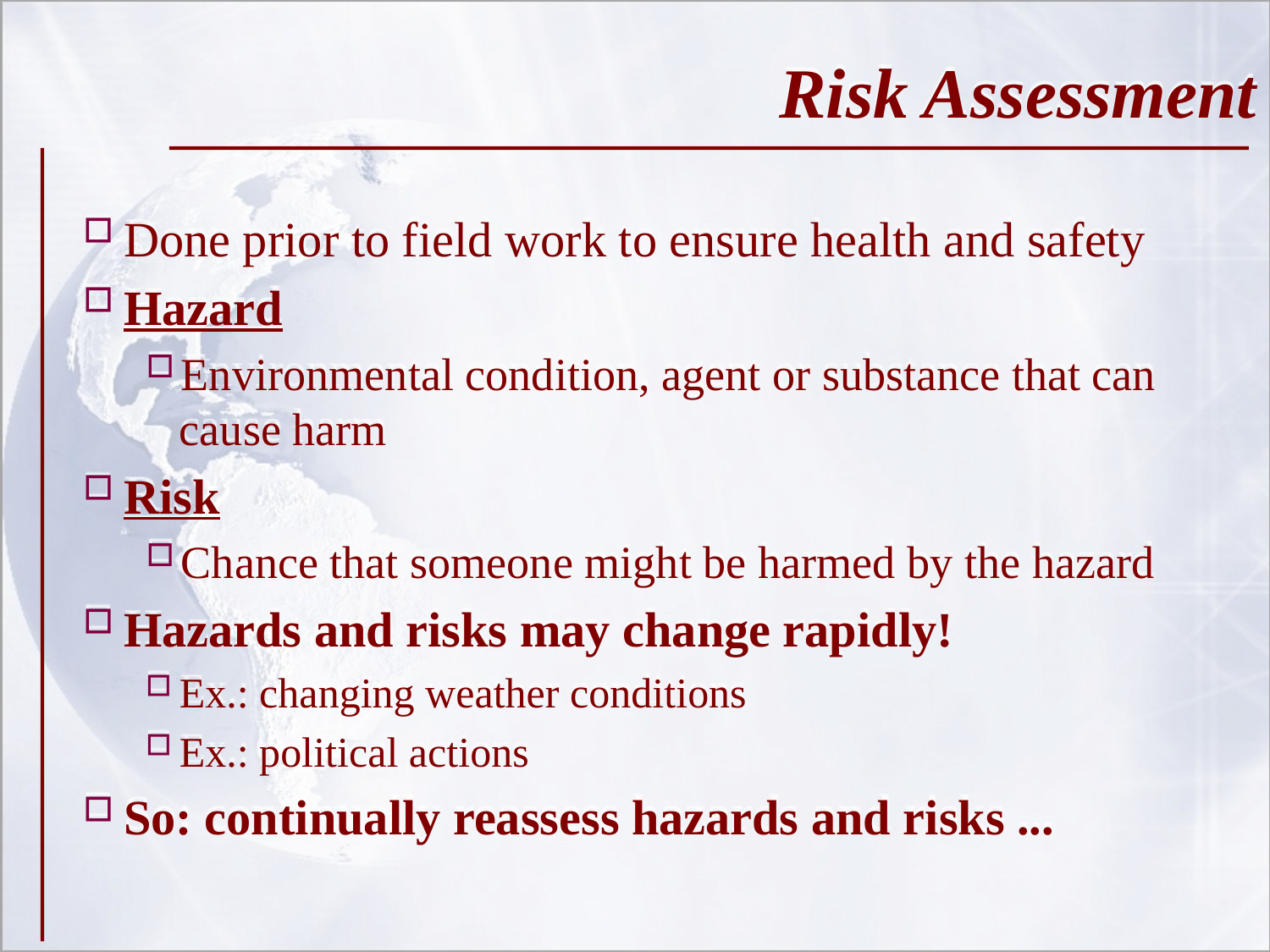

# Risk Assessment

Done prior to field work to ensure health and safety
Hazard
Environmental condition, agent or substance that can cause harm
Risk
Chance that someone might be harmed by the hazard
Hazards and risks may change rapidly!
Ex.: changing weather conditions
Ex.: political actions
So: continually reassess hazards and risks ...